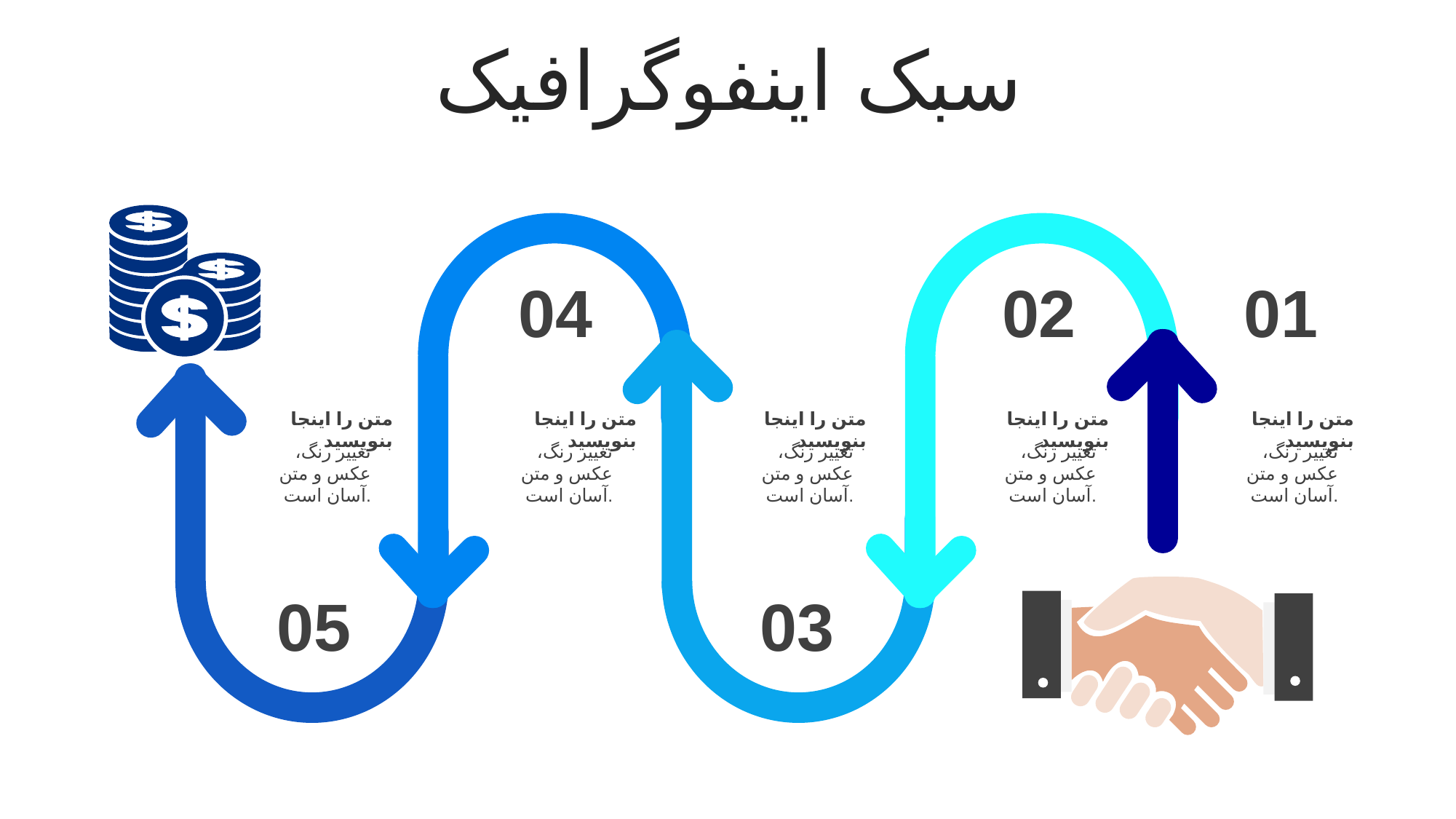

سبک اینفوگرافیک

04
02
01

متن را اینجا بنویسید
تغییر رنگ، عکس و متن آسان است.
متن را اینجا بنویسید
تغییر رنگ، عکس و متن آسان است.
متن را اینجا بنویسید
تغییر رنگ، عکس و متن آسان است.
متن را اینجا بنویسید
تغییر رنگ، عکس و متن آسان است.
متن را اینجا بنویسید
تغییر رنگ، عکس و متن آسان است.

05
03